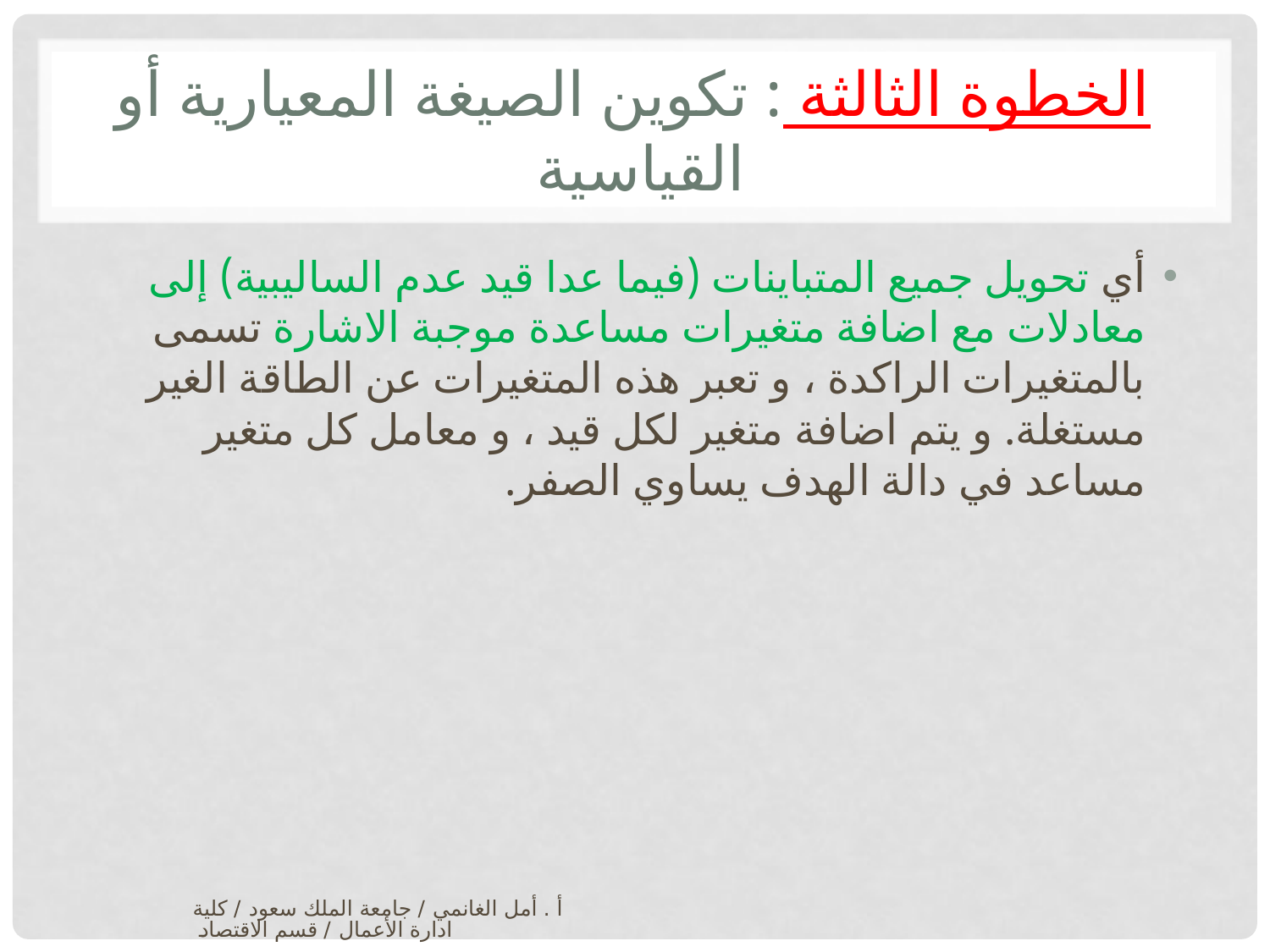

# الخطوة الثالثة : تكوين الصيغة المعيارية أو القياسية
أي تحويل جميع المتباينات (فيما عدا قيد عدم الساليبية) إلى معادلات مع اضافة متغيرات مساعدة موجبة الاشارة تسمى بالمتغيرات الراكدة ، و تعبر هذه المتغيرات عن الطاقة الغير مستغلة. و يتم اضافة متغير لكل قيد ، و معامل كل متغير مساعد في دالة الهدف يساوي الصفر.

أ . أمل الغانمي / جامعة الملك سعود / كلية ادارة الأعمال / قسم الاقتصاد